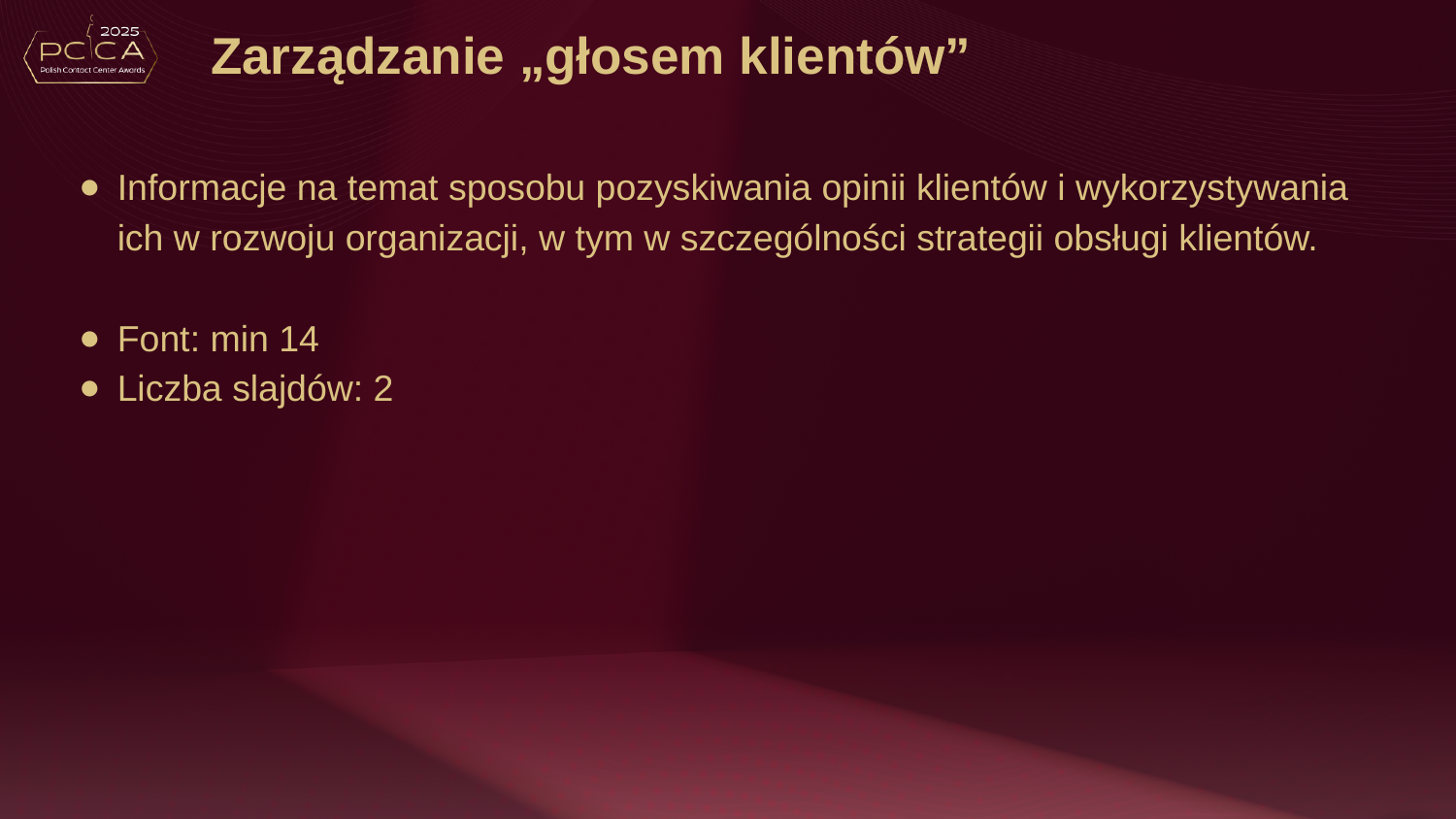

# Zarządzanie „głosem klientów”
Informacje na temat sposobu pozyskiwania opinii klientów i wykorzystywania ich w rozwoju organizacji, w tym w szczególności strategii obsługi klientów.

Font: min 14
Liczba slajdów: 2